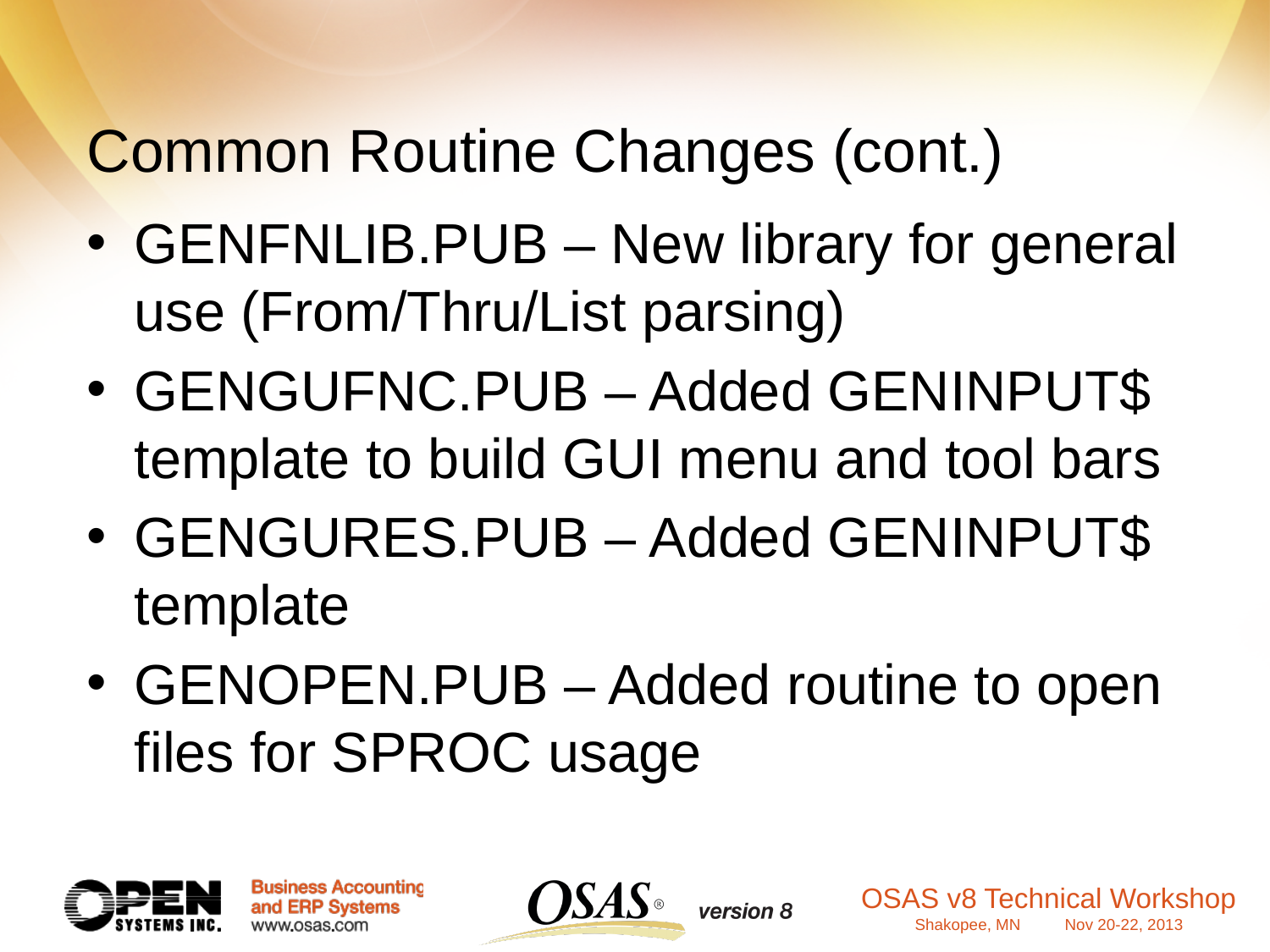

# Common Routine Changes (cont.)
GENFNLIB.PUB – New library for general use (From/Thru/List parsing)
GENGUFNC.PUB – Added GENINPUT$ template to build GUI menu and tool bars
GENGURES.PUB – Added GENINPUT$ template
GENOPEN.PUB – Added routine to open files for SPROC usage